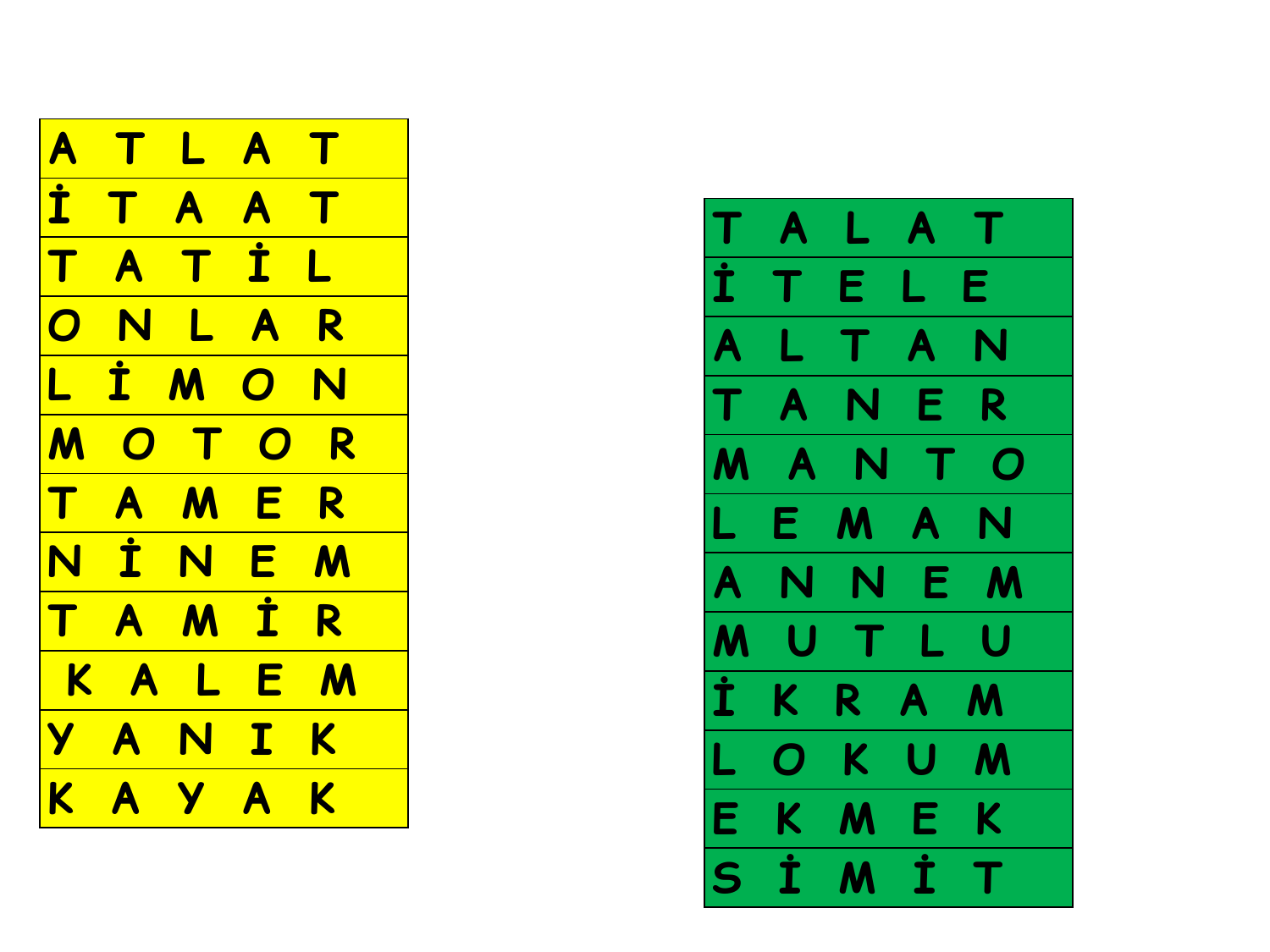

| A T L A T |
| --- |
| İ T A A T |
| T A T İ L |
| O N L A R |
| L İ M O N |
| M O T O R |
| T A M E R |
| N İ N E M |
| T A M İ R |
| K A L E M |
| Y A N I K |
| K A Y A K |
| T A L A T |
| --- |
| İ T E L E |
| A L T A N |
| T A N E R |
| M A N T O |
| L E M A N |
| A N N E M |
| M U T L U |
| İ K R A M |
| L O K U M |
| E K M E K |
| S İ M İ T |